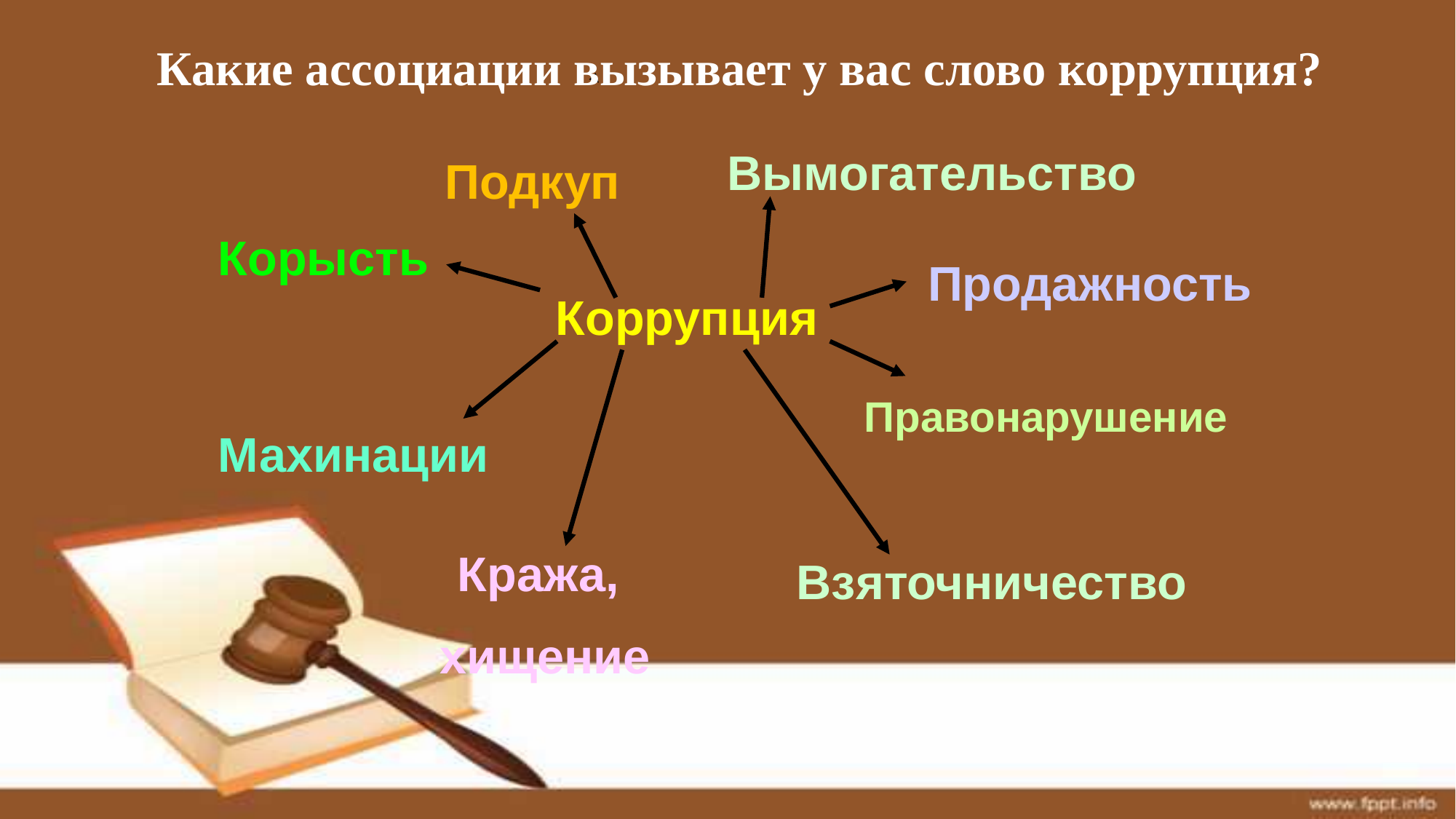

Какие ассоциации вызывает у вас слово коррупция?

Вымогательство
Подкуп

Корысть
Продажность

 Коррупция

Правонарушение
Махинации
Кража,
хищение
Взяточничество